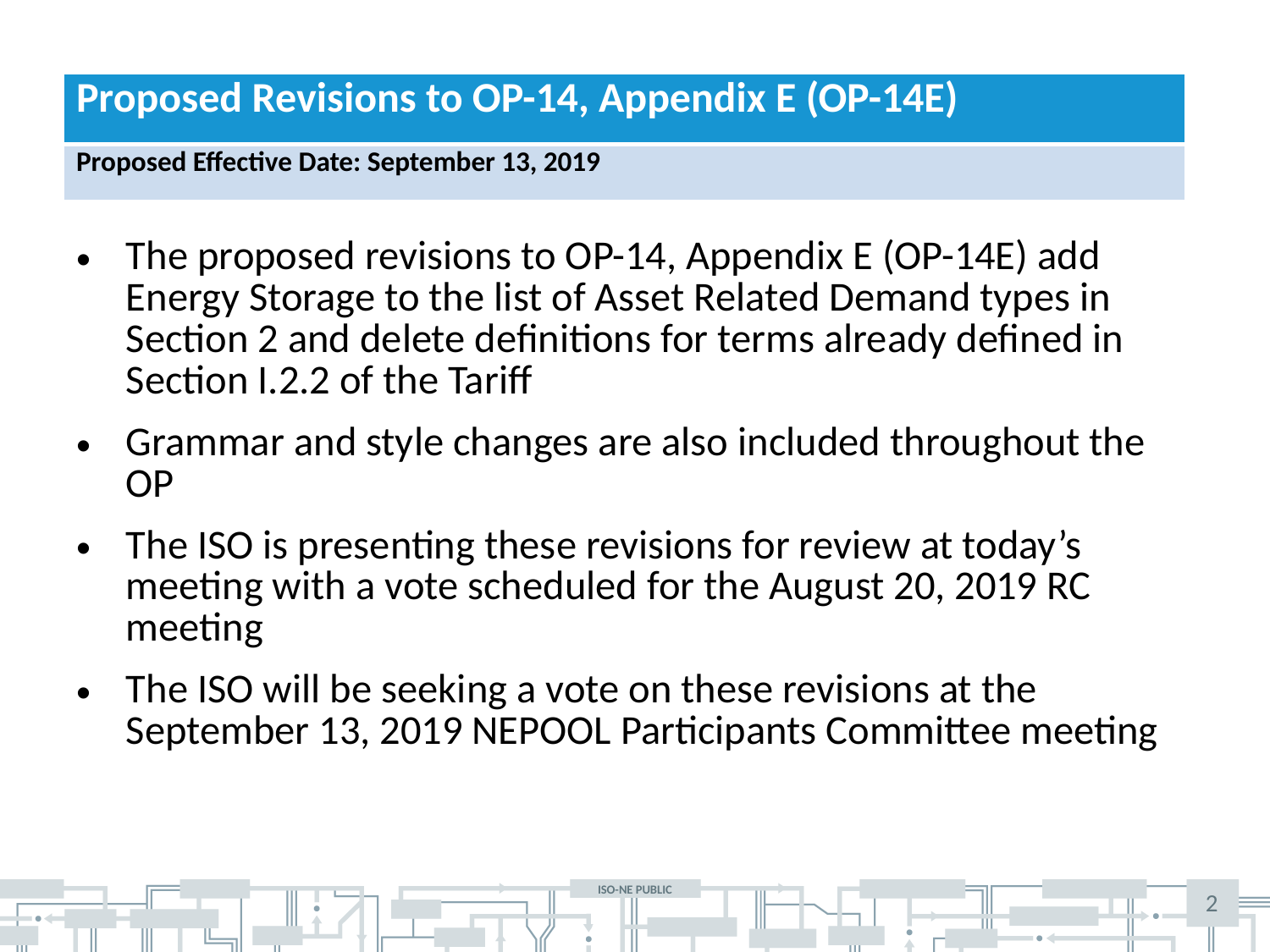

| Proposed Revisions to OP-14, Appendix E (OP-14E) |
| --- |
| Proposed Effective Date: September 13, 2019 |

The proposed revisions to OP-14, Appendix E (OP-14E) add Energy Storage to the list of Asset Related Demand types in Section 2 and delete definitions for terms already defined in Section I.2.2 of the Tariff
Grammar and style changes are also included throughout the OP
The ISO is presenting these revisions for review at today’s meeting with a vote scheduled for the August 20, 2019 RC meeting
The ISO will be seeking a vote on these revisions at the September 13, 2019 NEPOOL Participants Committee meeting

2